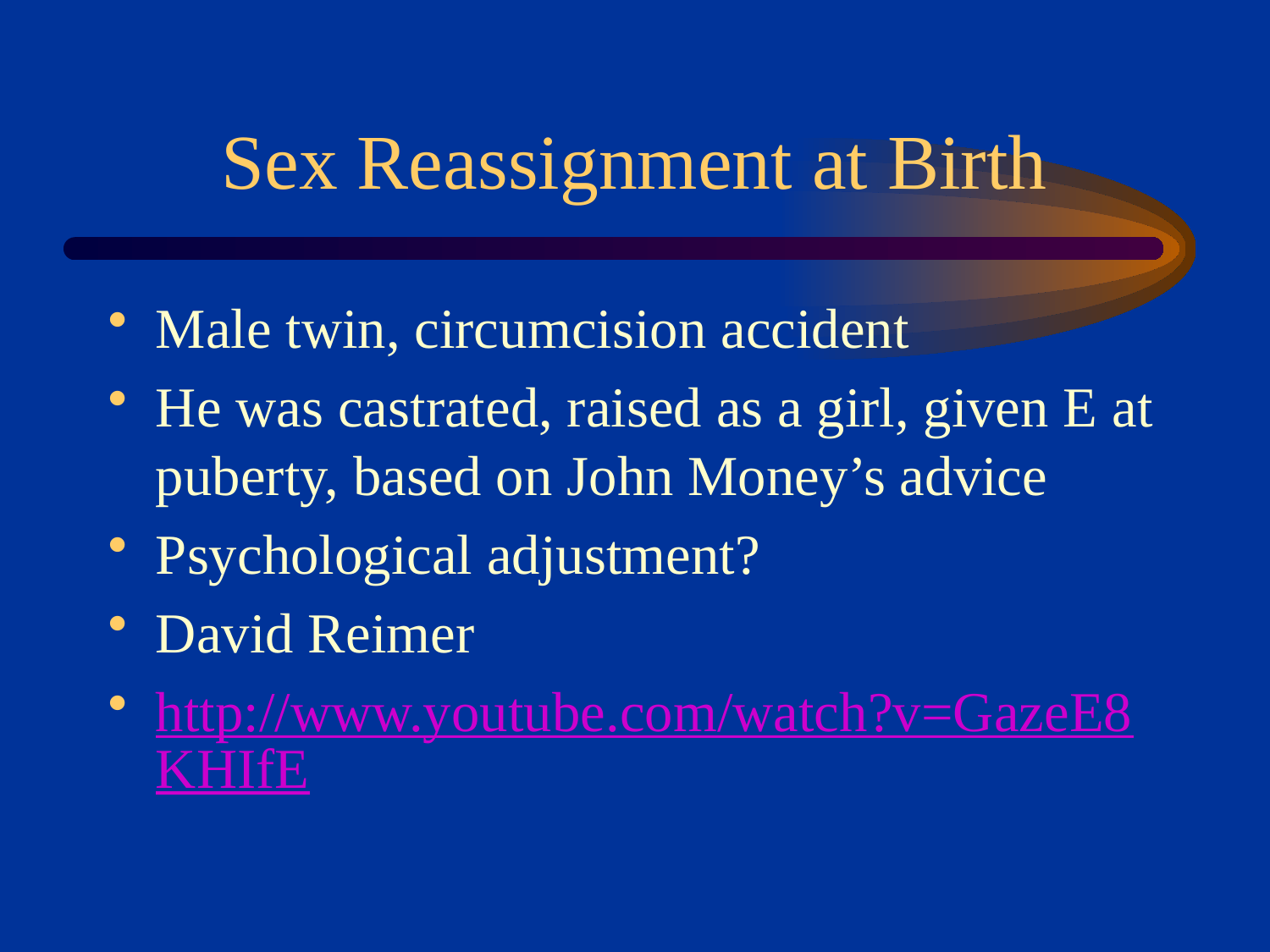

# Sex Reassignment at Birth
Male twin, circumcision accident
He was castrated, raised as a girl, given E at puberty, based on John Money’s advice
Psychological adjustment?
David Reimer
http://www.youtube.com/watch?v=GazeE8KHIfE